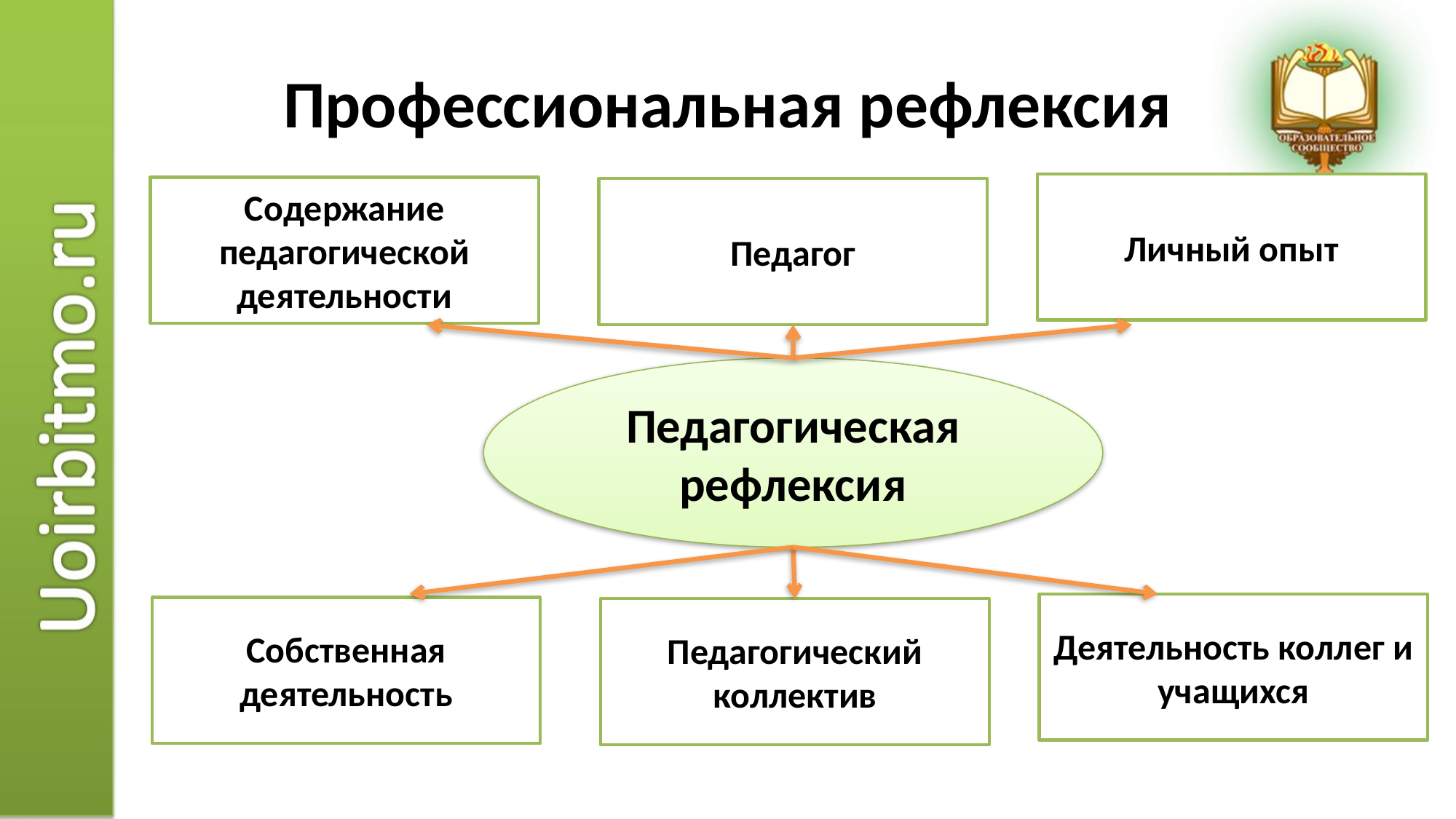

# Профессиональная рефлексия
Личный опыт
Содержание педагогической деятельности
Педагог
Педагогическая рефлексия
Деятельность коллег и учащихся
Собственная деятельность
Педагогический коллектив